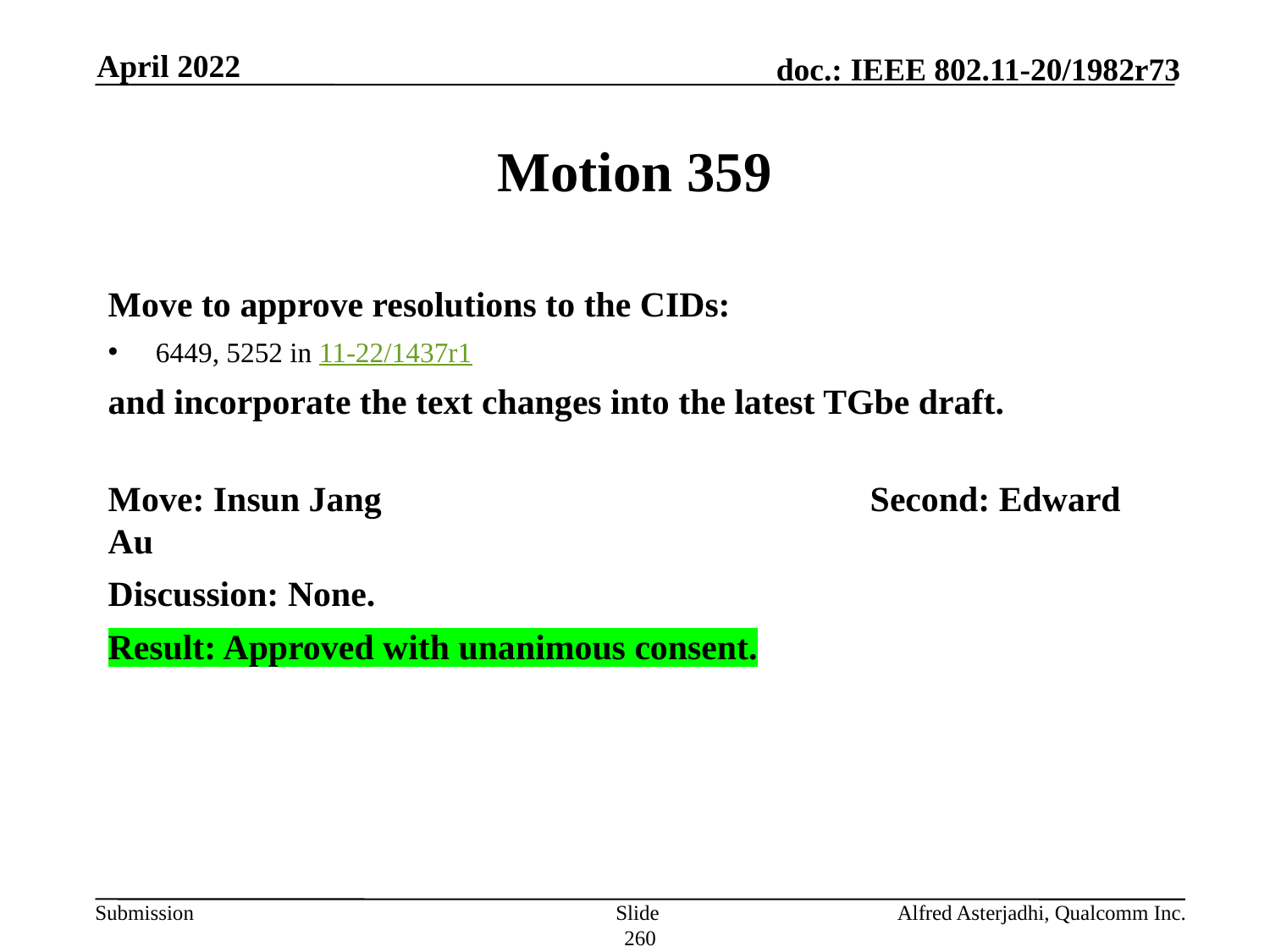

April 2022
# Motion 359
Move to approve resolutions to the CIDs:
6449, 5252 in 11-22/1437r1
and incorporate the text changes into the latest TGbe draft.

Move: Insun Jang				Second: Edward Au
Discussion: None.
Result: Approved with unanimous consent.

Slide 260
Alfred Asterjadhi, Qualcomm Inc.